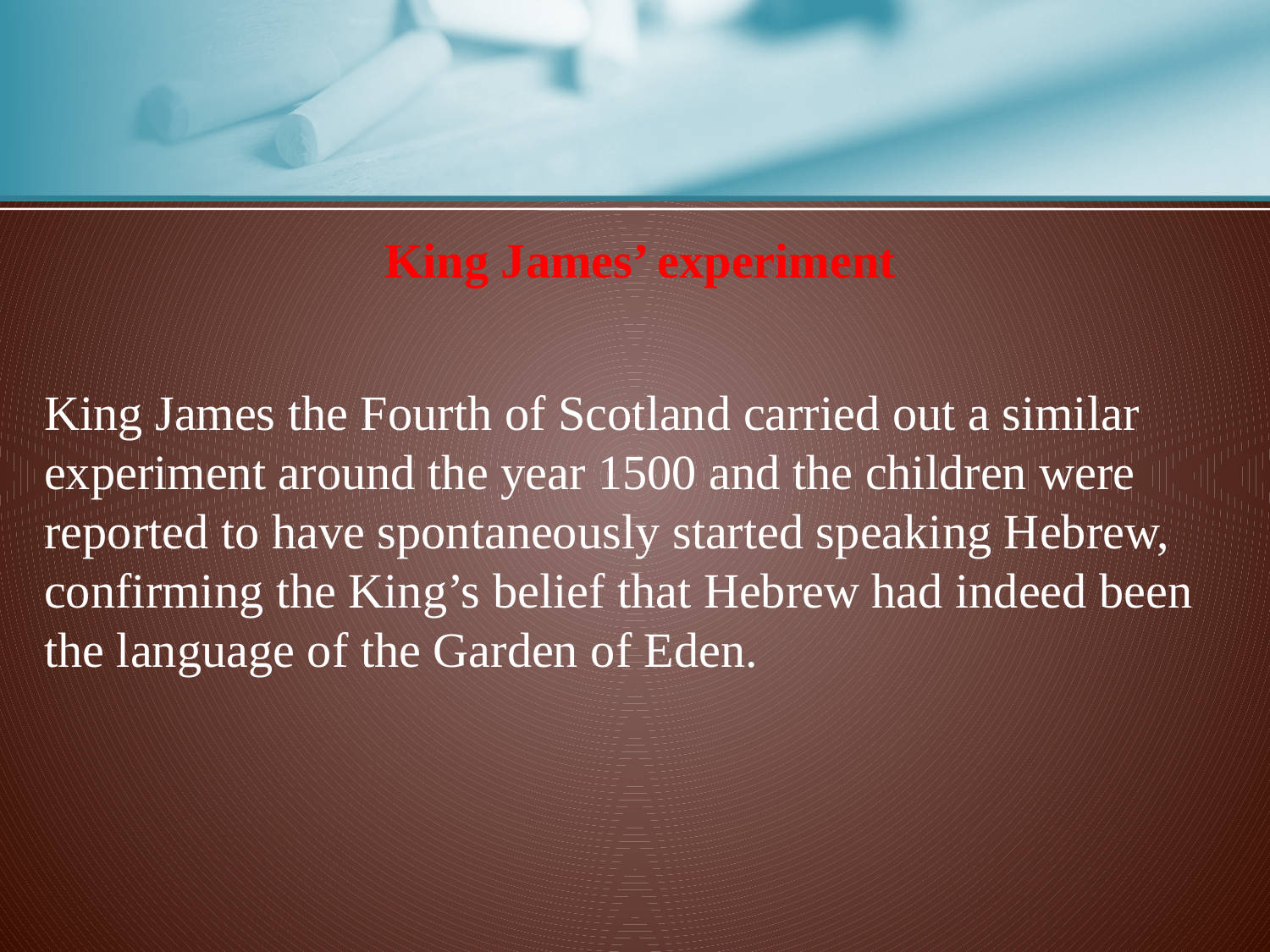

King James’ experiment

King James the Fourth of Scotland carried out a similar experiment around the year 1500 and the children were reported to have spontaneously started speaking Hebrew, confirming the King’s belief that Hebrew had indeed been the language of the Garden of Eden.